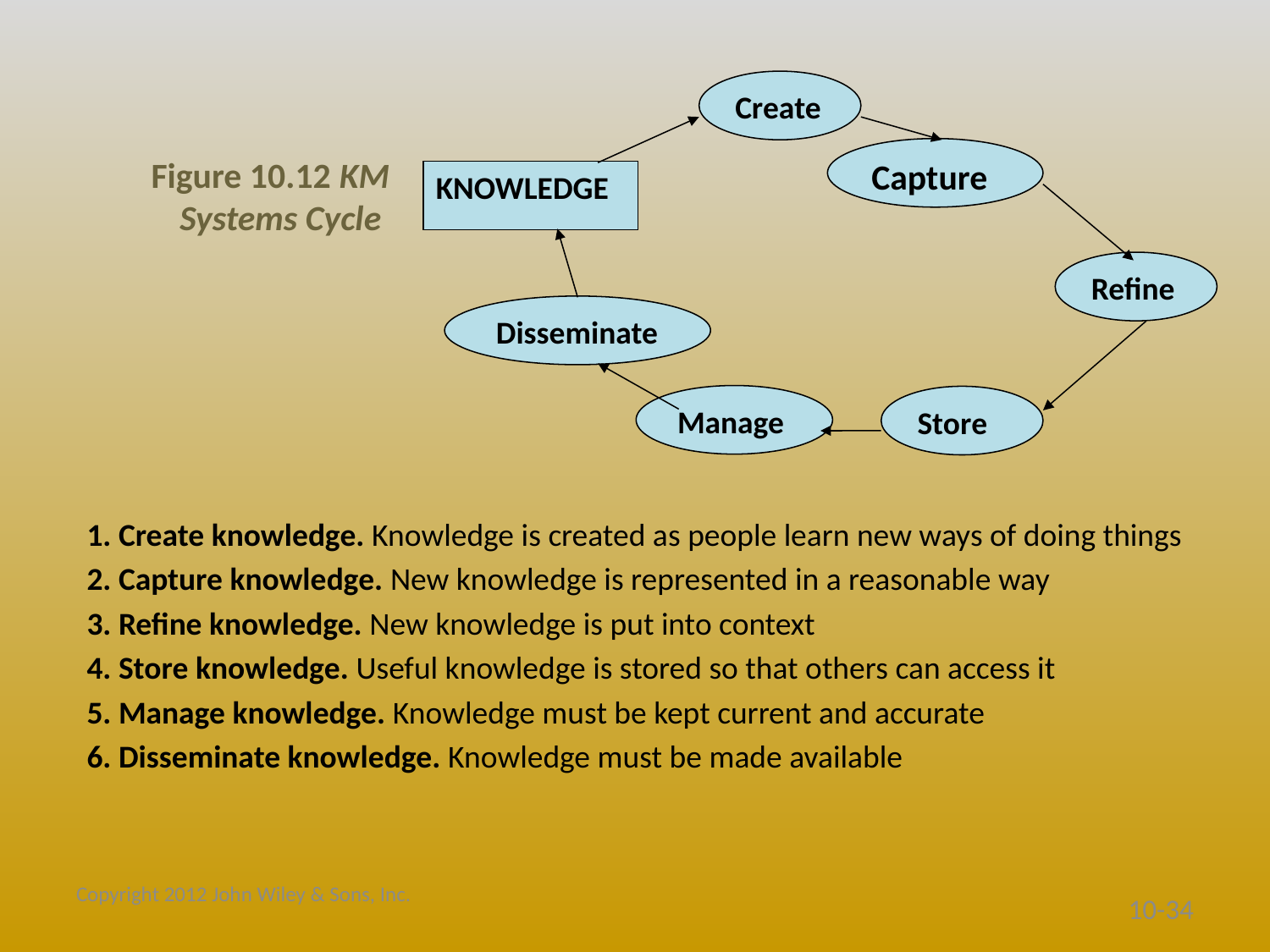

Create

Capture

KNOWLEDGE

Refine

Disseminate

Manage

Store

# Figure 10.12 KM Systems Cycle
1. Create knowledge. Knowledge is created as people learn new ways of doing things
2. Capture knowledge. New knowledge is represented in a reasonable way
3. Refine knowledge. New knowledge is put into context
4. Store knowledge. Useful knowledge is stored so that others can access it
5. Manage knowledge. Knowledge must be kept current and accurate
6. Disseminate knowledge. Knowledge must be made available
Copyright 2012 John Wiley & Sons, Inc.
10-34